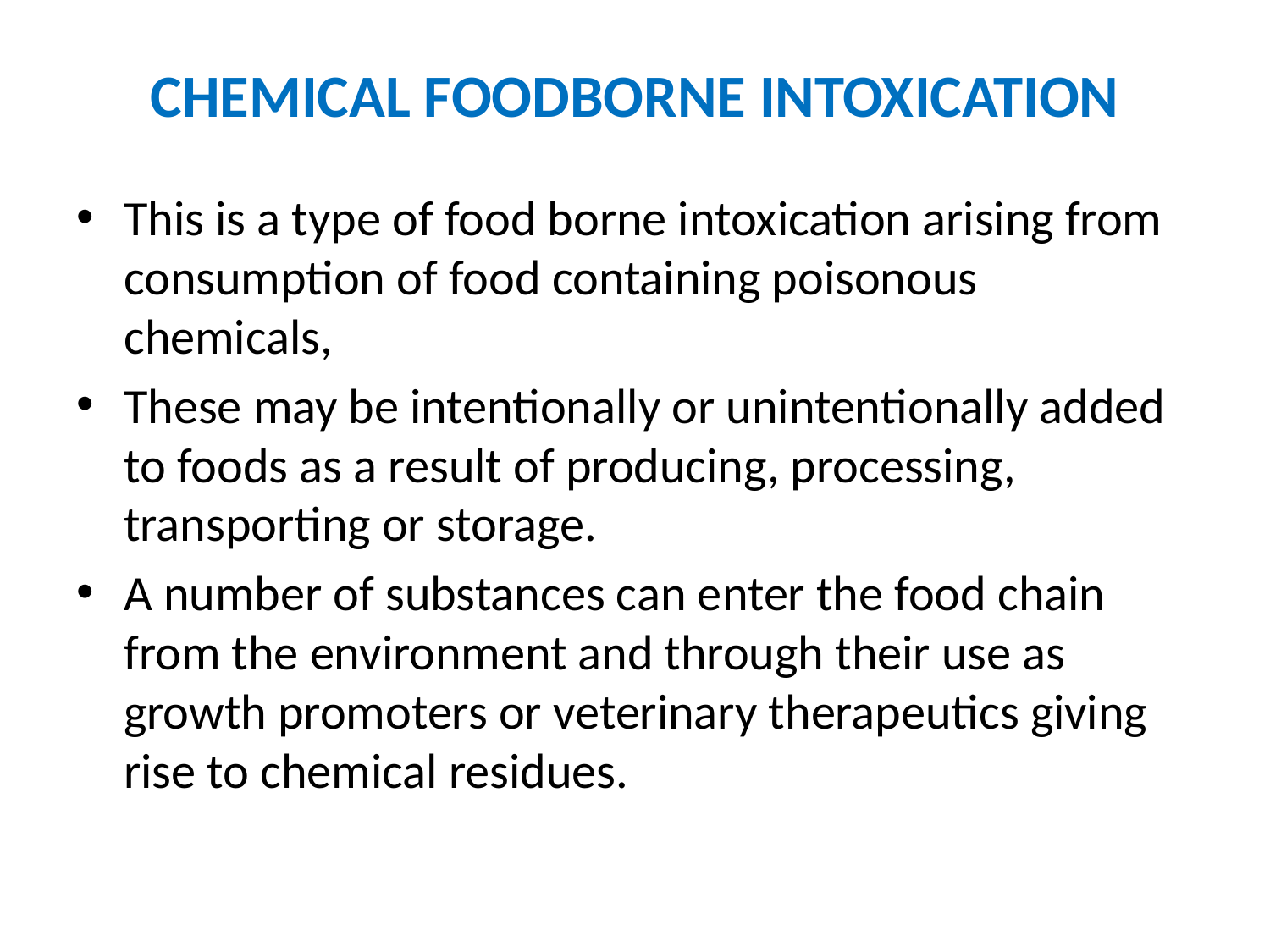

# CHEMICAL FOODBORNE INTOXICATION
This is a type of food borne intoxication arising from consumption of food containing poisonous chemicals,
These may be intentionally or unintentionally added to foods as a result of producing, processing, transporting or storage.
A number of substances can enter the food chain from the environment and through their use as growth promoters or veterinary therapeutics giving rise to chemical residues.